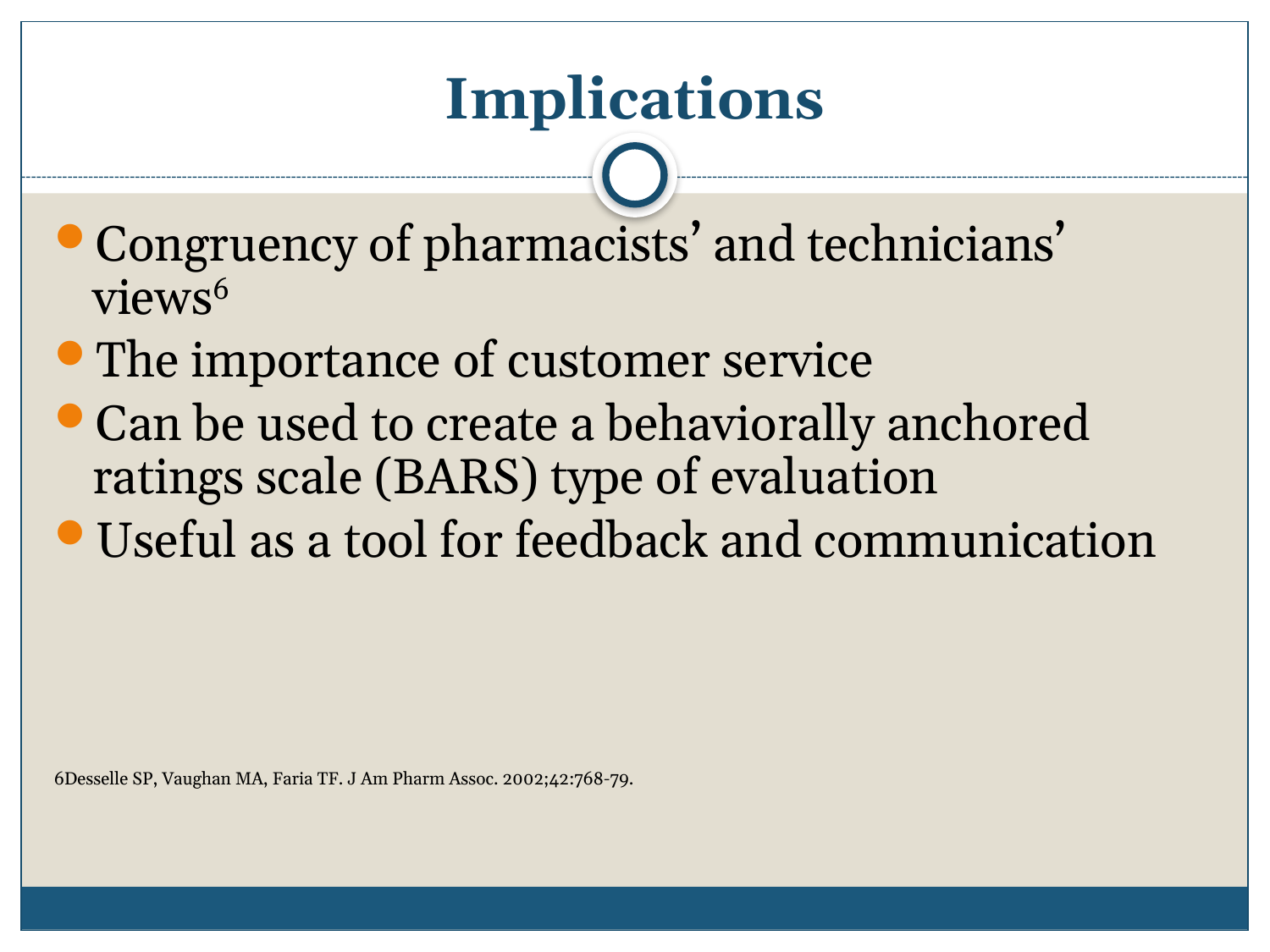

# Implications
Congruency of pharmacists’ and technicians’ views6
The importance of customer service
Can be used to create a behaviorally anchored ratings scale (BARS) type of evaluation
Useful as a tool for feedback and communication

6Desselle SP, Vaughan MA, Faria TF. J Am Pharm Assoc. 2002;42:768-79.